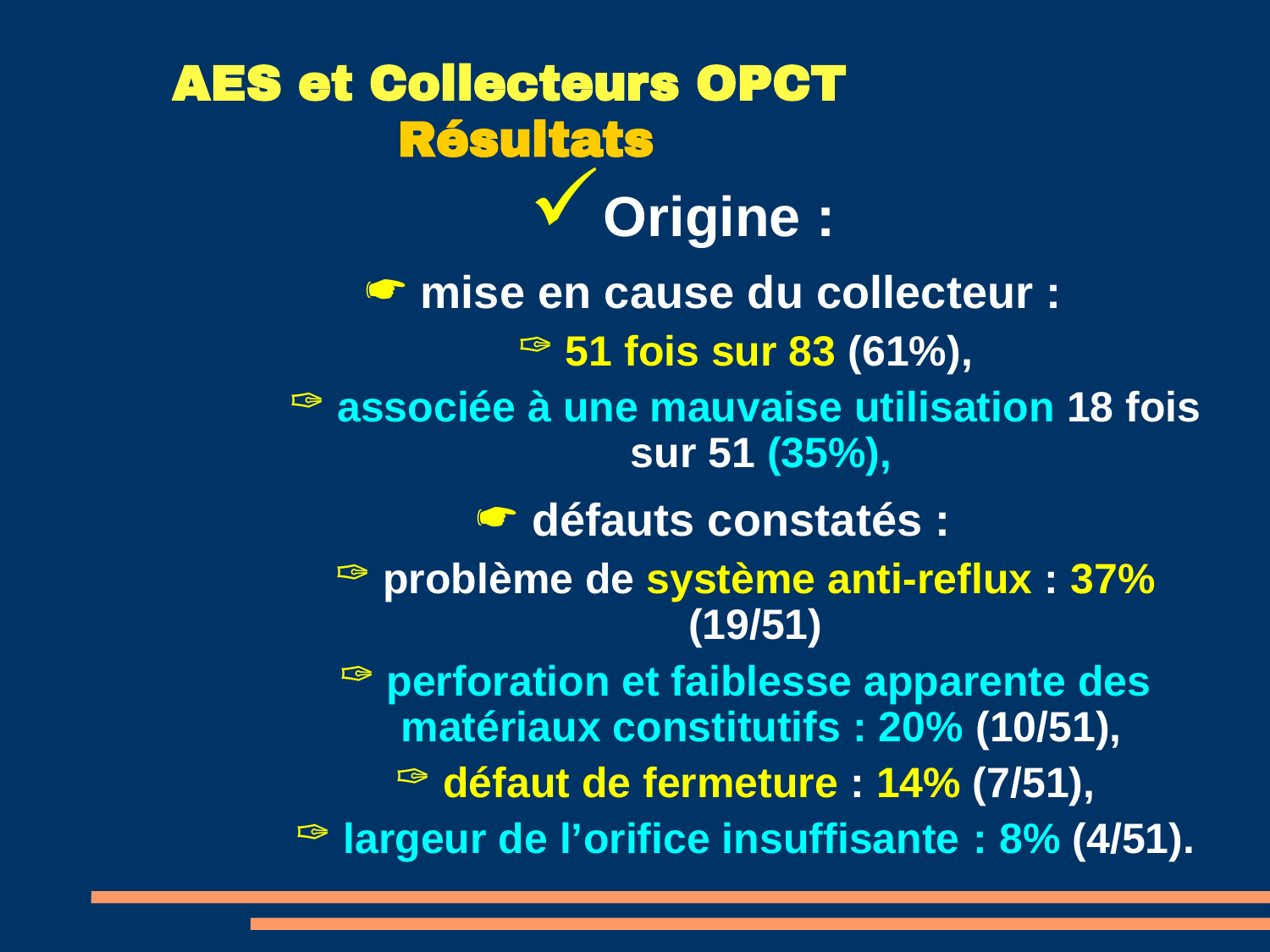

AES et Collecteurs OPCT
 Résultats
Origine :
 mise en cause du collecteur :
 51 fois sur 83 (61%),
 associée à une mauvaise utilisation 18 fois sur 51 (35%),
 défauts constatés :
 problème de système anti-reflux : 37% (19/51)
 perforation et faiblesse apparente des matériaux constitutifs : 20% (10/51),
 défaut de fermeture : 14% (7/51),
 largeur de l’orifice insuffisante : 8% (4/51).